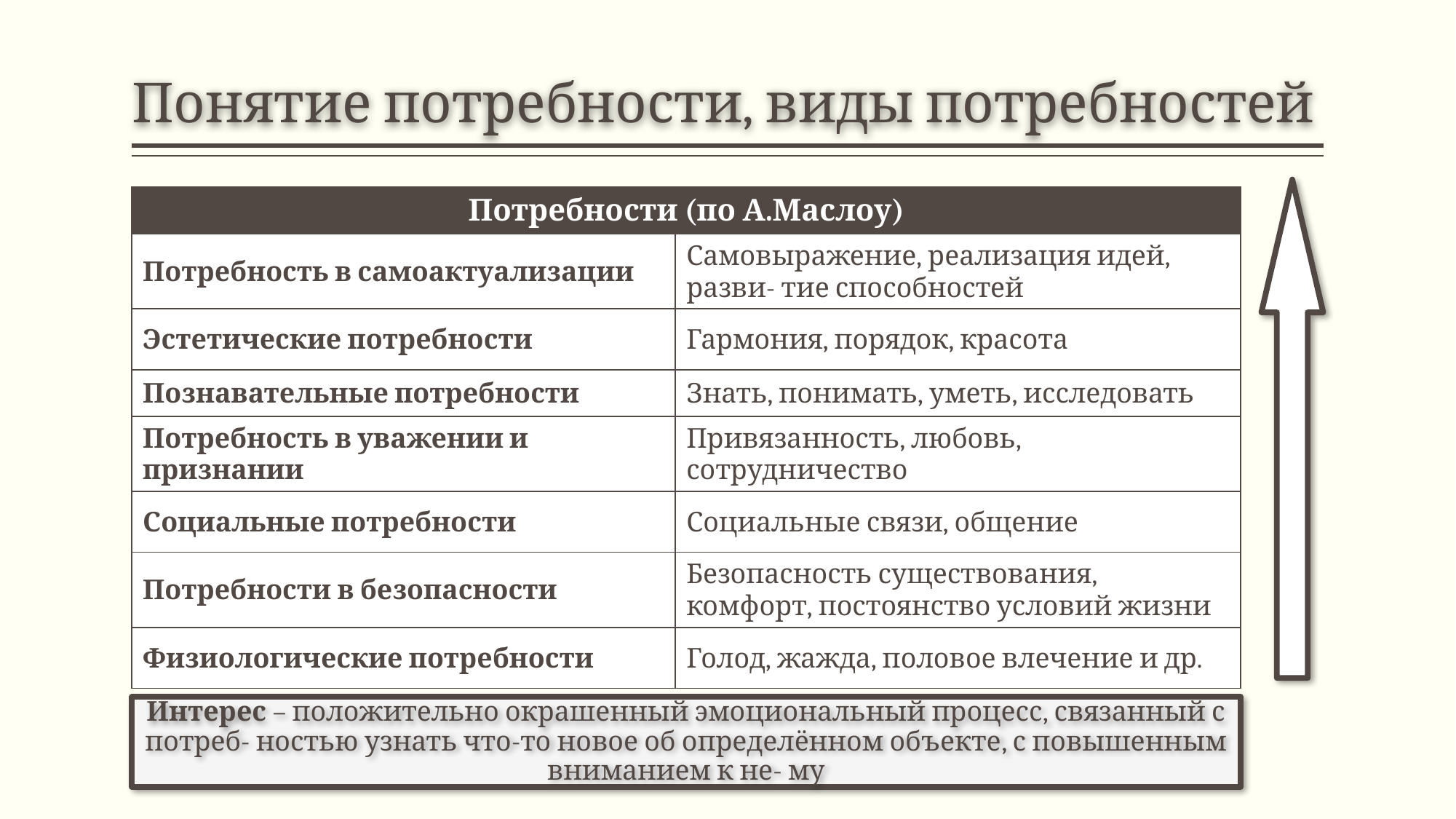

# Понятие потребности, виды потребностей

| Потребности (по А.Маслоу) |  |
| --- | --- |
| Потребность в самоактуализации | Самовыражение, реализация идей, разви- тие способностей |
| Эстетические потребности | Гармония, порядок, красота |
| Познавательные потребности | Знать, понимать, уметь, исследовать |
| Потребность в уважении и признании | Привязанность, любовь, сотрудничество |
| Социальные потребности | Социальные связи, общение |
| Потребности в безопасности | Безопасность существования, комфорт, постоянство условий жизни |
| Физиологические потребности | Голод, жажда, половое влечение и др. |

Интерес – положительно окрашенный эмоциональный процесс, связанный с потреб- ностью узнать что-то новое об определённом объекте, с повышенным вниманием к не- му